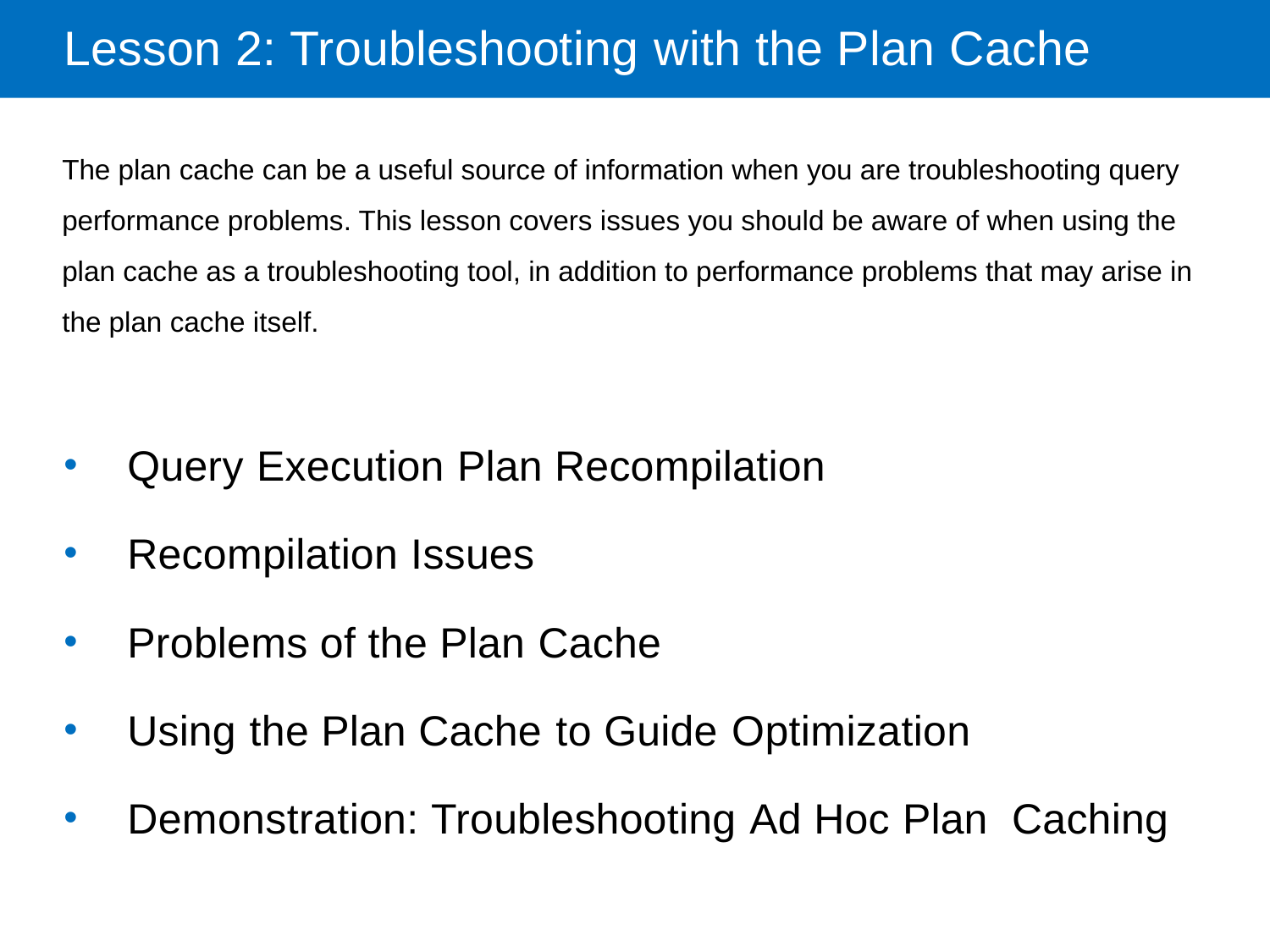

Lesson 2: Troubleshooting with the Plan Cache

The plan cache can be a useful source of information when you are troubleshooting query performance problems. This lesson covers issues you should be aware of when using the plan cache as a troubleshooting tool, in addition to performance problems that may arise in the plan cache itself.

Query Execution Plan Recompilation
Recompilation Issues
Problems of the Plan Cache
Using the Plan Cache to Guide Optimization
Demonstration: Troubleshooting Ad Hoc Plan  Caching